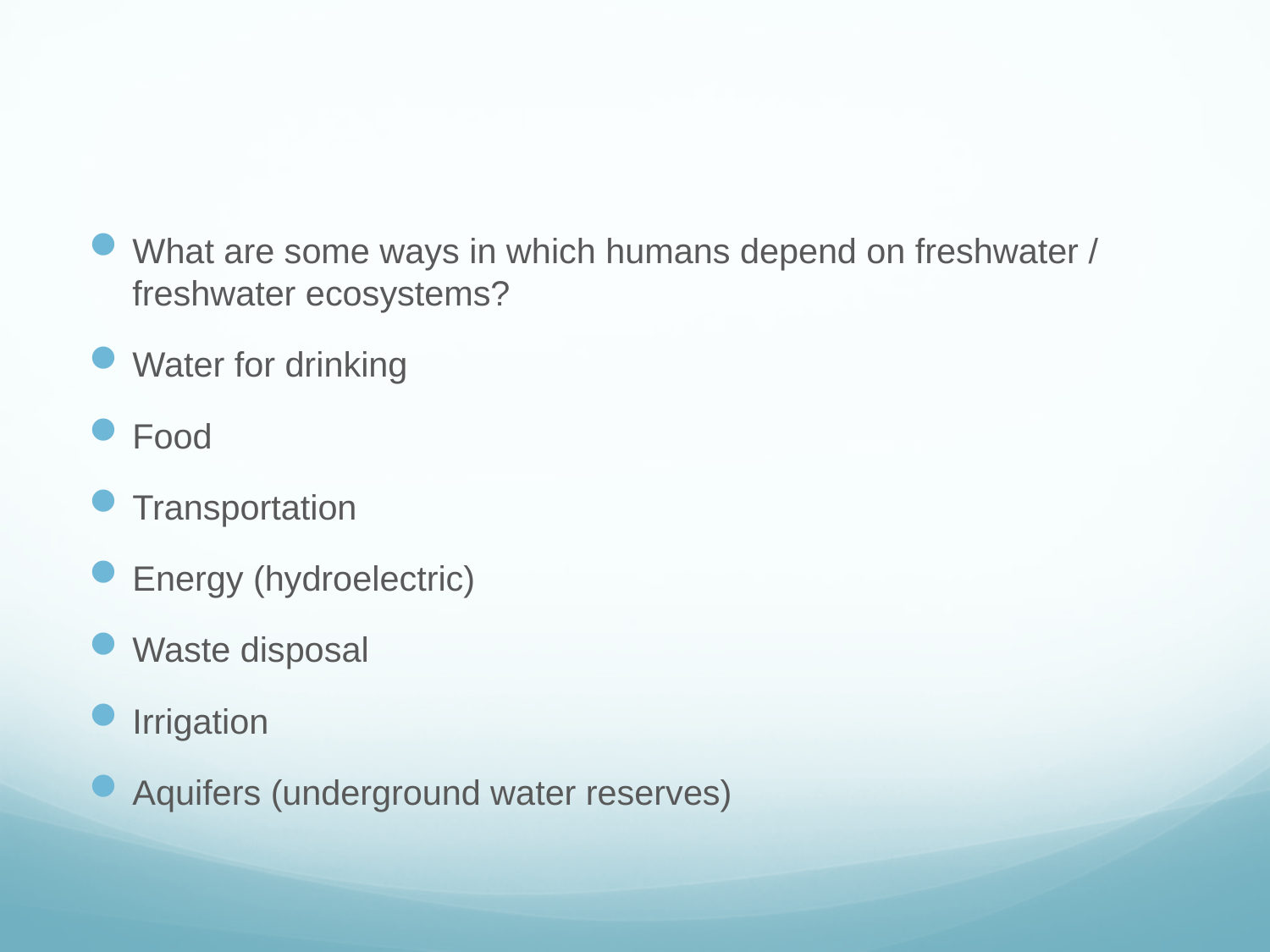

#
What are some ways in which humans depend on freshwater / freshwater ecosystems?
Water for drinking
Food
Transportation
Energy (hydroelectric)
Waste disposal
Irrigation
Aquifers (underground water reserves)